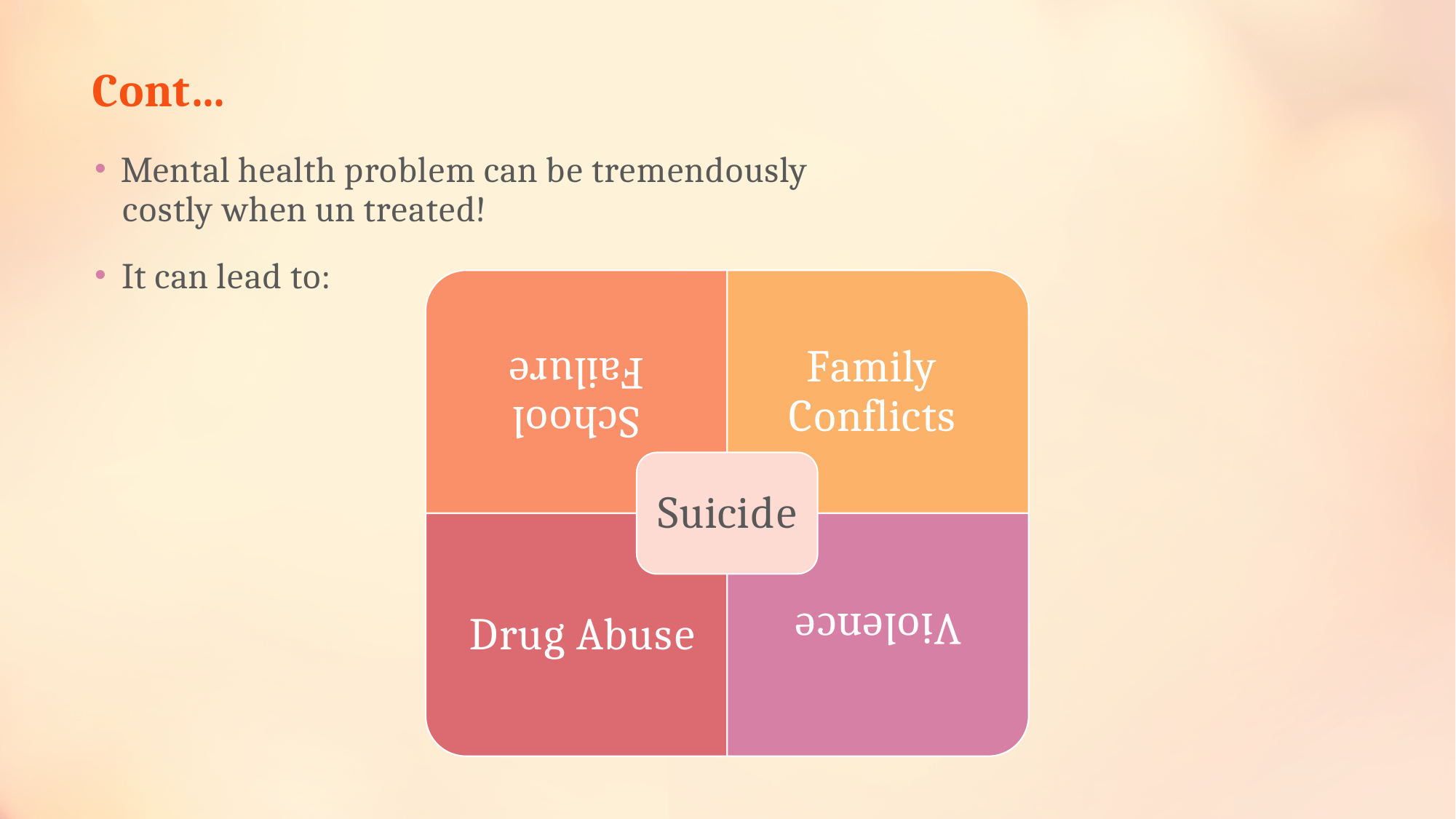

# Cont…
Mental health problem can be tremendously costly when un treated!
It can lead to:
School Failure
Family Conflicts
Drug Abuse
Violence
Suicide